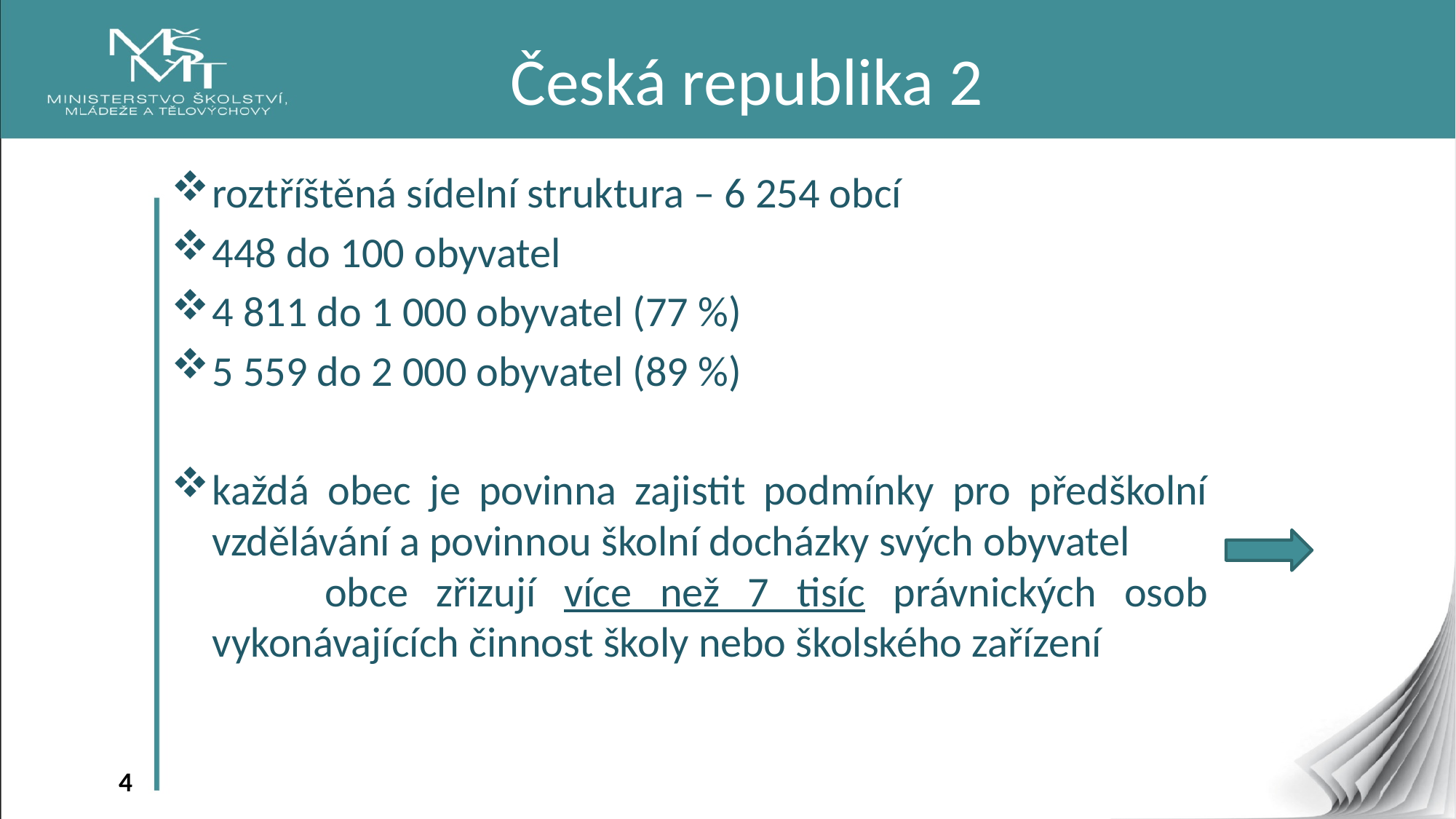

Česká republika 2
roztříštěná sídelní struktura – 6 254 obcí
448 do 100 obyvatel
4 811 do 1 000 obyvatel (77 %)
5 559 do 2 000 obyvatel (89 %)

každá obec je povinna zajistit podmínky pro předškolní vzdělávání a povinnou školní docházky svých obyvatel             obce zřizují více než 7 tisíc právnických osob vykonávajících činnost školy nebo školského zařízení